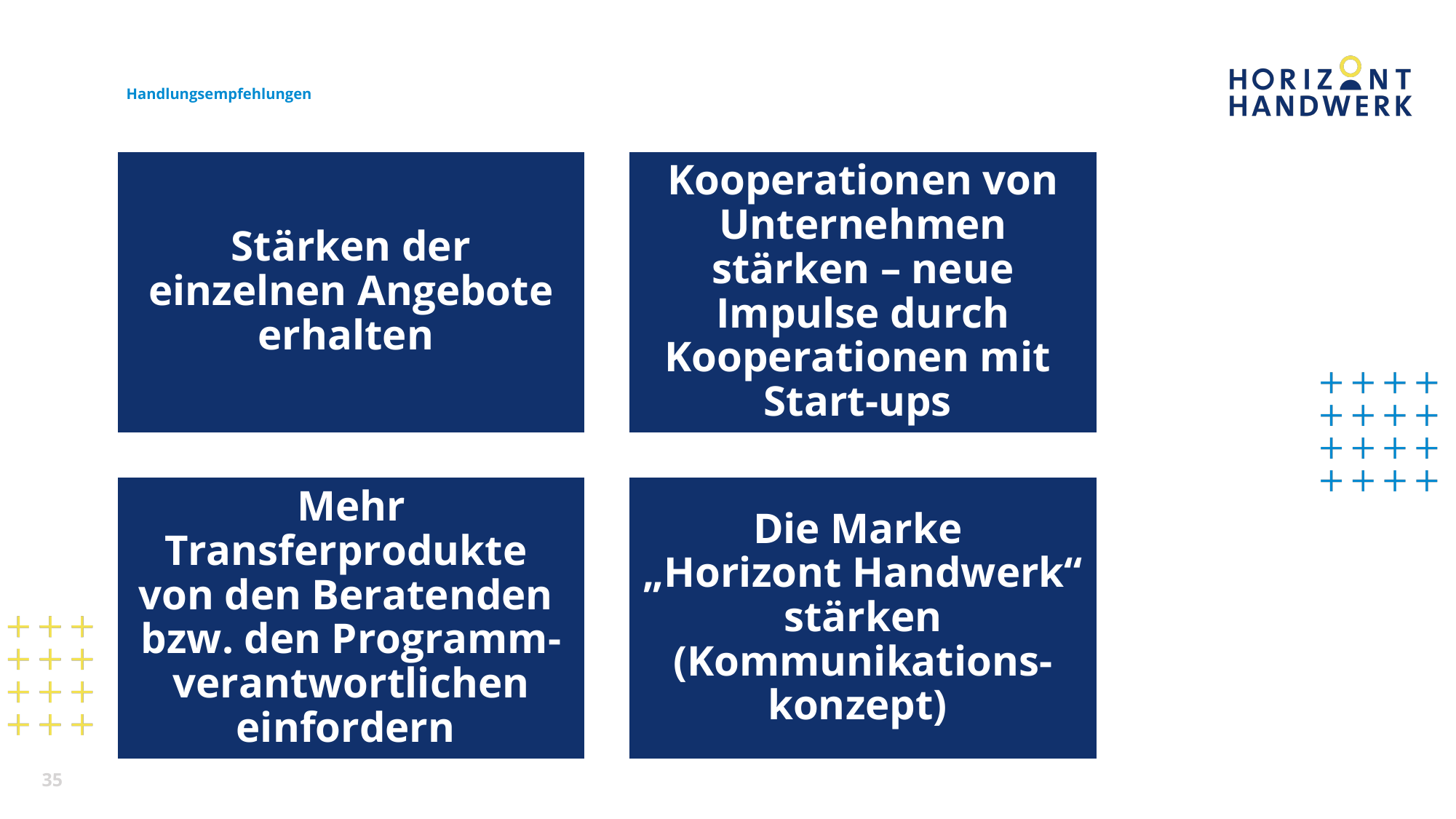

# Handlungsempfehlungen
Stärken der einzelnen Angebote erhalten
Kooperationen von Unternehmen stärken – neue Impulse durch Kooperationen mit
Start-ups
Mehr Transferprodukte
von den Beratenden
bzw. den Programm-verantwortlichen einfordern
Die Marke
„Horizont Handwerk“ stärken (Kommunikations-konzept)
35